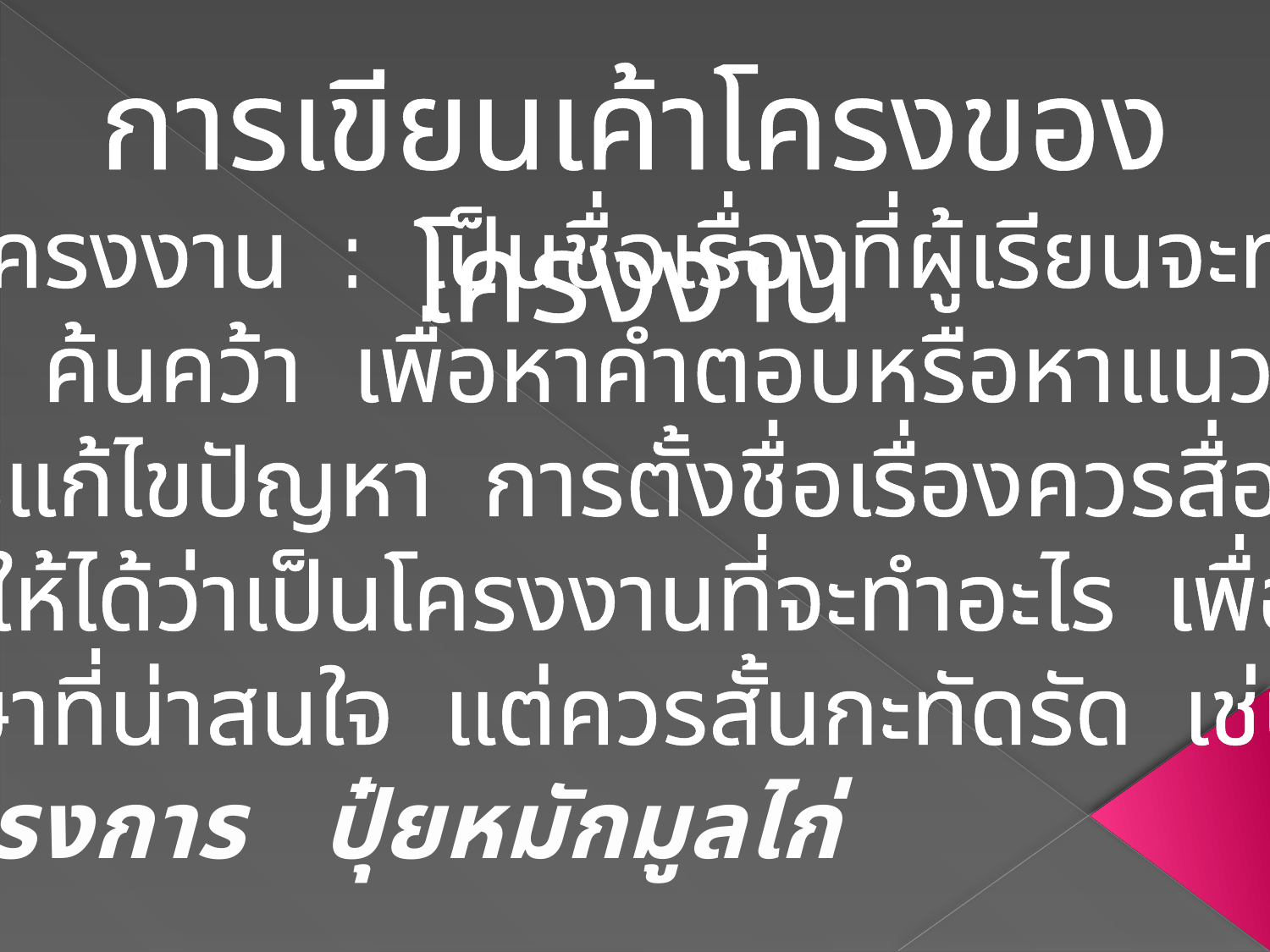

การเขียนเค้าโครงของโครงงาน
1.ชื่อโครงงาน  :  เป็นชื่อเรื่องที่ผู้เรียนจะทำการ
ศึกษา  ค้นคว้า  เพื่อหาคำตอบหรือหาแนวทาง
ในการแก้ไขปัญหา  การตั้งชื่อเรื่องควรสื่อความ
หมายให้ได้ว่าเป็นโครงงานที่จะทำอะไร  เพื่ออะไร
ใช้ภาษาที่น่าสนใจ  แต่ควรสั้นกะทัดรัด  เช่น
ชื่อโครงการ   ปุ๋ยหมักมูลไก่